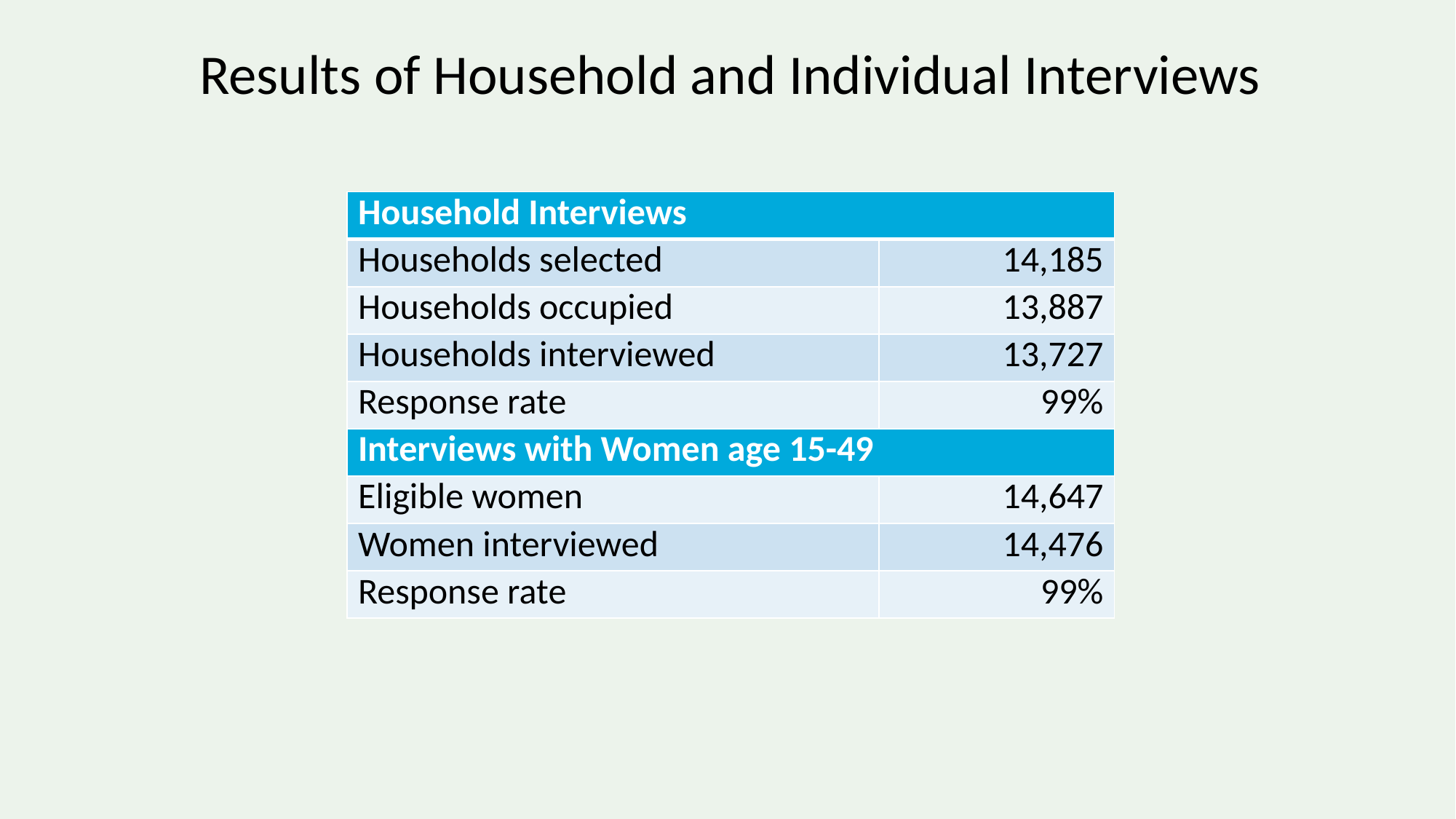

# Results of Household and Individual Interviews
| Household Interviews |  |
| --- | --- |
| Households selected | 14,185 |
| Households occupied | 13,887 |
| Households interviewed | 13,727 |
| Response rate | 99% |
| Interviews with Women age 15-49 |  |
| Eligible women | 14,647 |
| Women interviewed | 14,476 |
| Response rate | 99% |